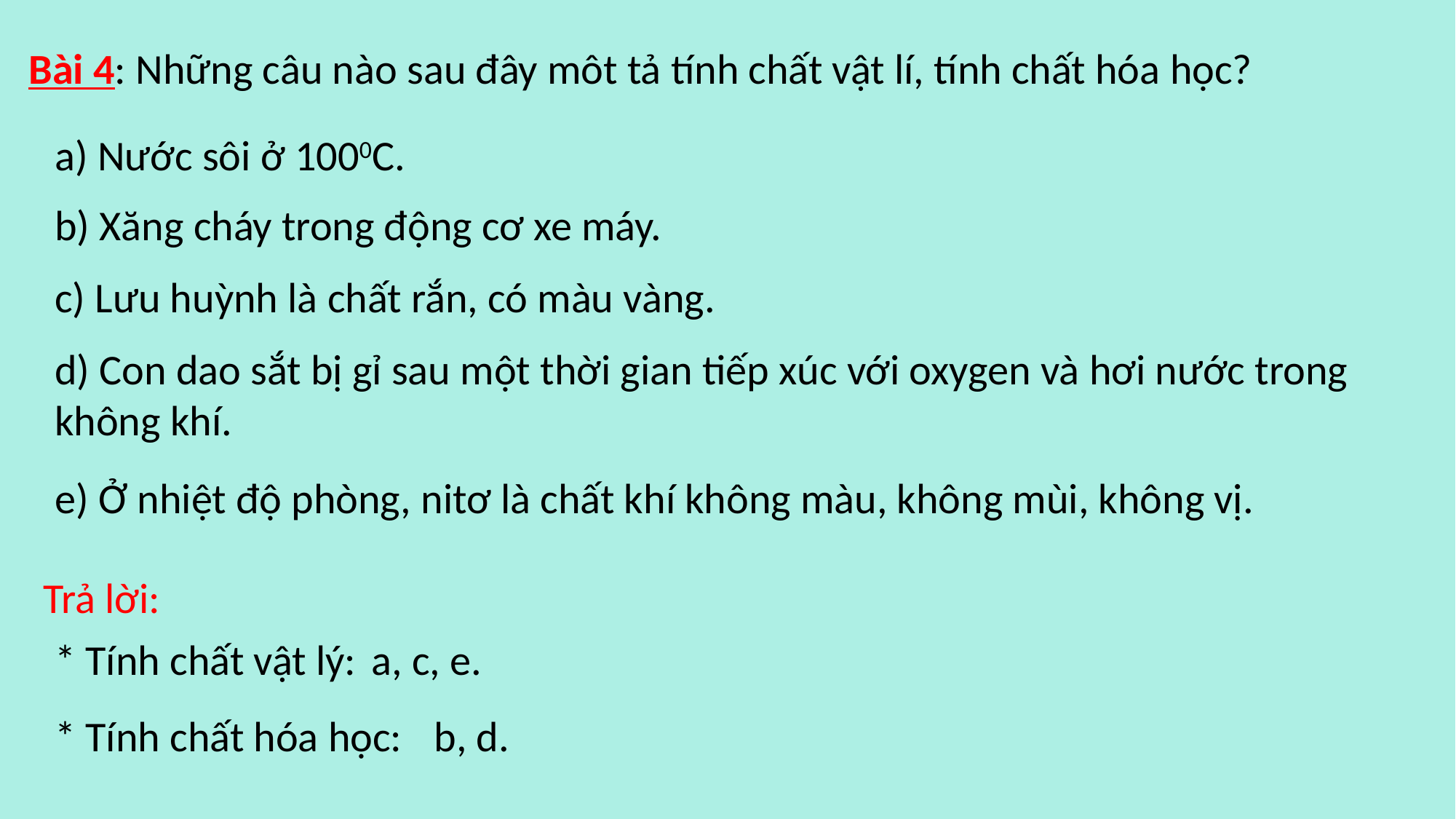

Bài 4: Những câu nào sau đây môt tả tính chất vật lí, tính chất hóa học?
a) Nước sôi ở 1000C.
b) Xăng cháy trong động cơ xe máy.
c) Lưu huỳnh là chất rắn, có màu vàng.
d) Con dao sắt bị gỉ sau một thời gian tiếp xúc với oxygen và hơi nước trong không khí.
e) Ở nhiệt độ phòng, nitơ là chất khí không màu, không mùi, không vị.
Trả lời:
* Tính chất vật lý:
a, c, e.
* Tính chất hóa học:
b, d.